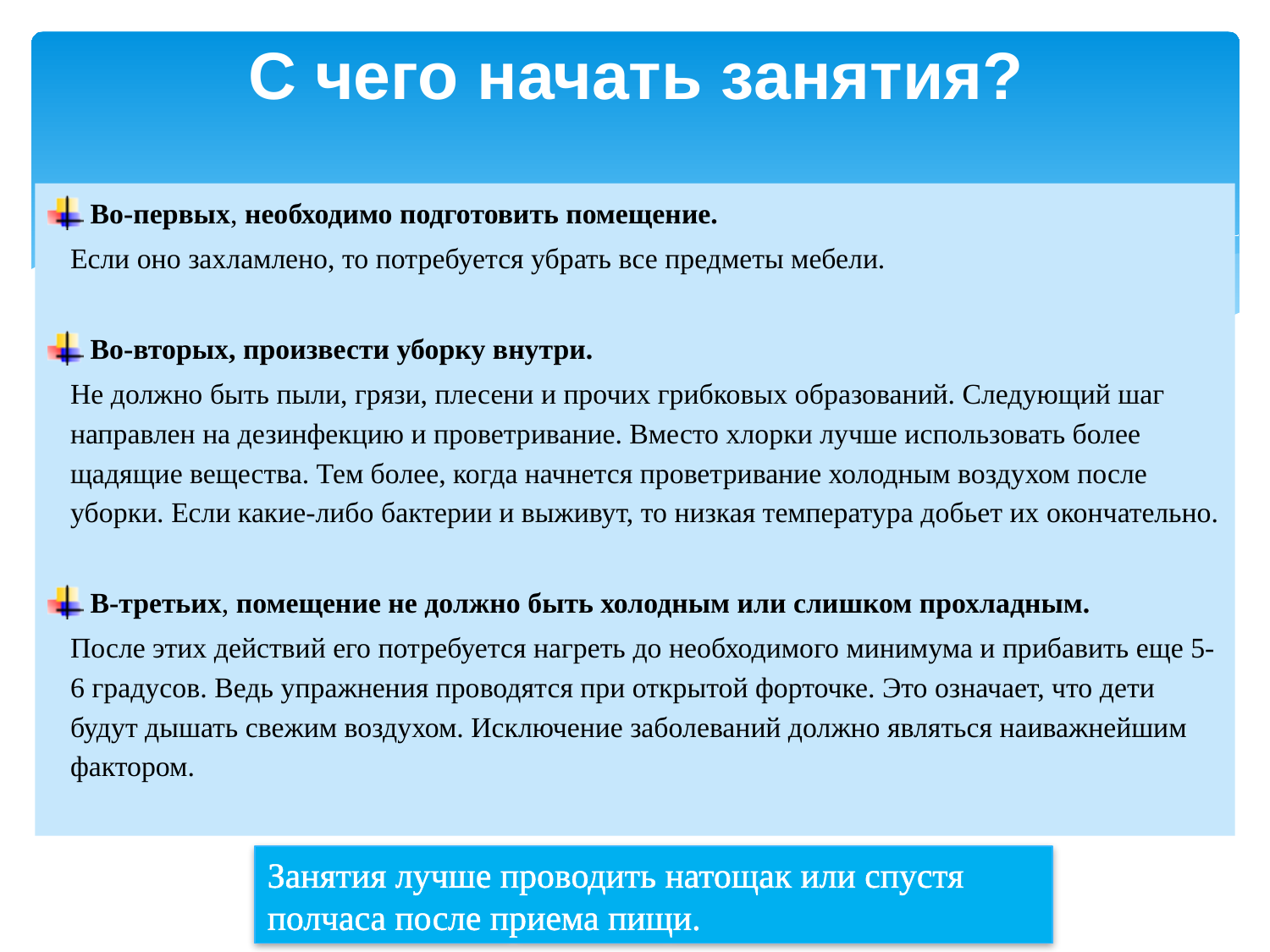

# С чего начать занятия?
Во-первых, необходимо подготовить помещение.
Если оно захламлено, то потребуется убрать все предметы мебели.

Во-вторых, произвести уборку внутри.
Не должно быть пыли, грязи, плесени и прочих грибковых образований. Следующий шаг направлен на дезинфекцию и проветривание. Вместо хлорки лучше использовать более щадящие вещества. Тем более, когда начнется проветривание холодным воздухом после уборки. Если какие-либо бактерии и выживут, то низкая температура добьет их окончательно.

В-третьих, помещение не должно быть холодным или слишком прохладным.
После этих действий его потребуется нагреть до необходимого минимума и прибавить еще 5-6 градусов. Ведь упражнения проводятся при открытой форточке. Это означает, что дети будут дышать свежим воздухом. Исключение заболеваний должно являться наиважнейшим фактором.

Занятия лучше проводить натощак или спустя полчаса после приема пищи.